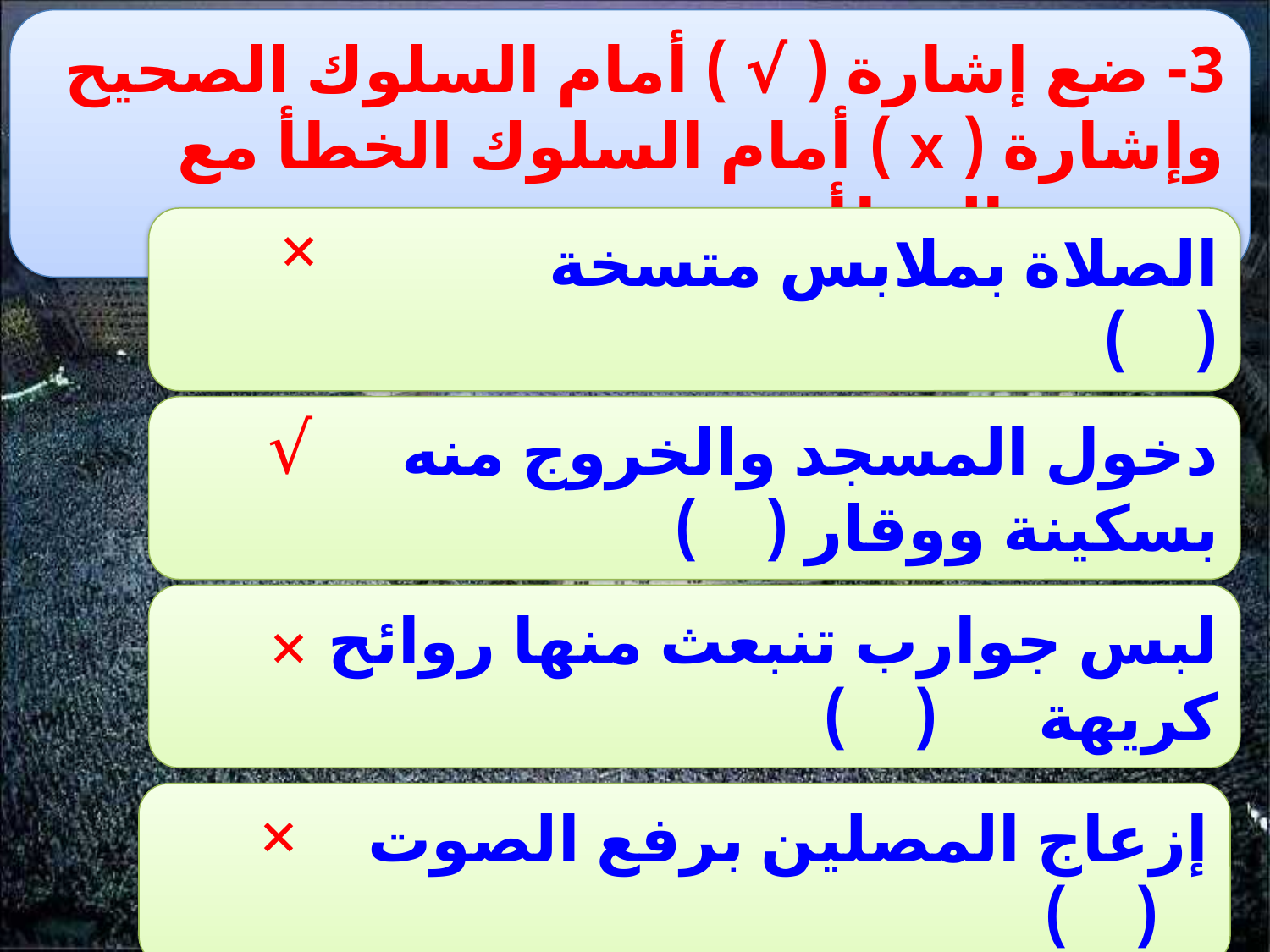

3- ضع إشارة ( √ ) أمام السلوك الصحيح وإشارة ( x ) أمام السلوك الخطأ مع تصحيح الخطأ :
×
الصلاة بملابس متسخة                       (    )
دخول المسجد والخروج منه بسكينة ووقار (    )
√
لبس جوارب تنبعث منها روائح كريهة      (    )
×
إزعاج المصلين برفع الصوت                (    )
×